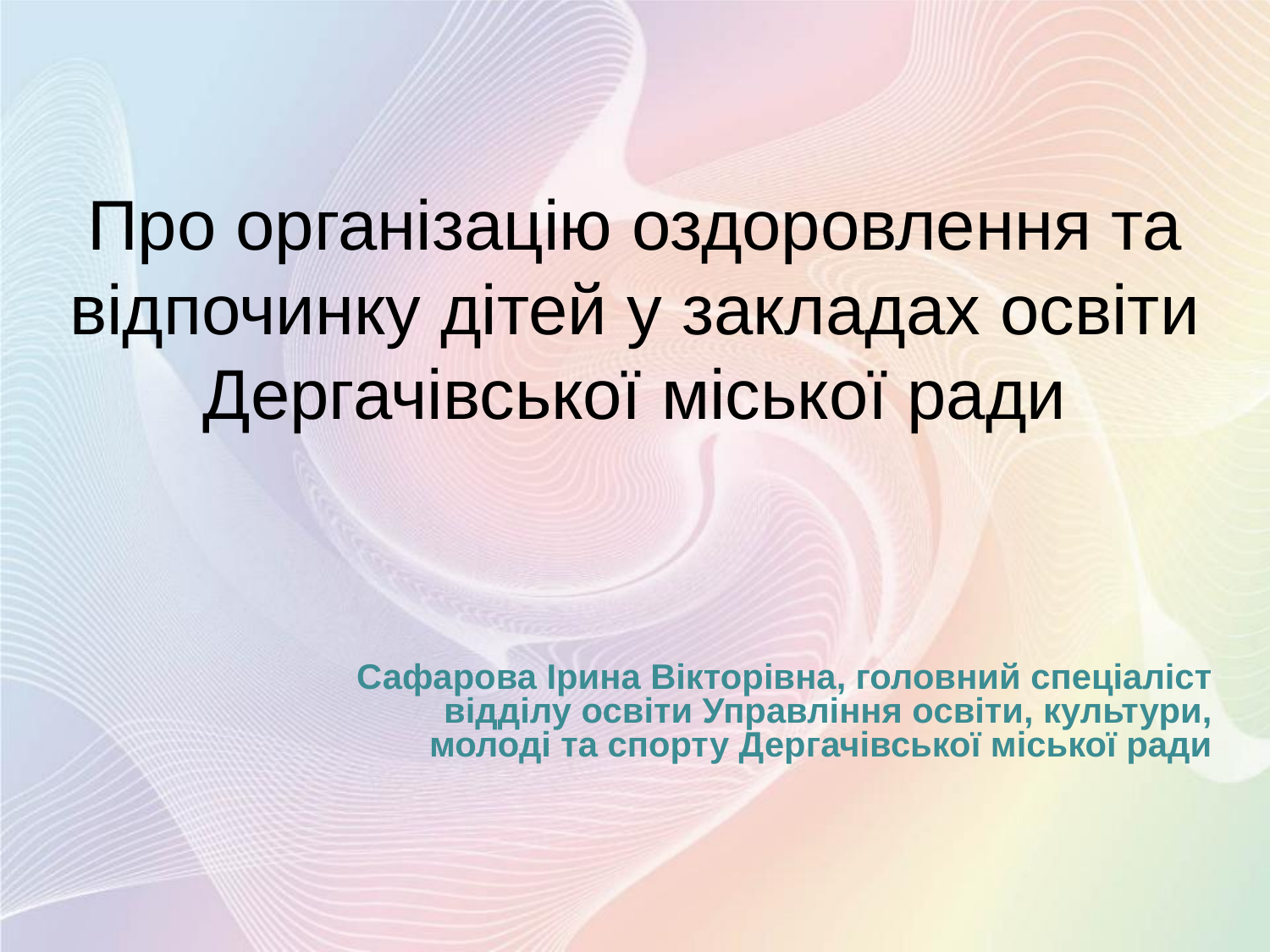

# Про організацію оздоровлення та відпочинку дітей у закладах освіти Дергачівської міської ради
Сафарова Ірина Вікторівна, головний спеціаліст відділу освіти Управління освіти, культури, молоді та спорту Дергачівської міської ради